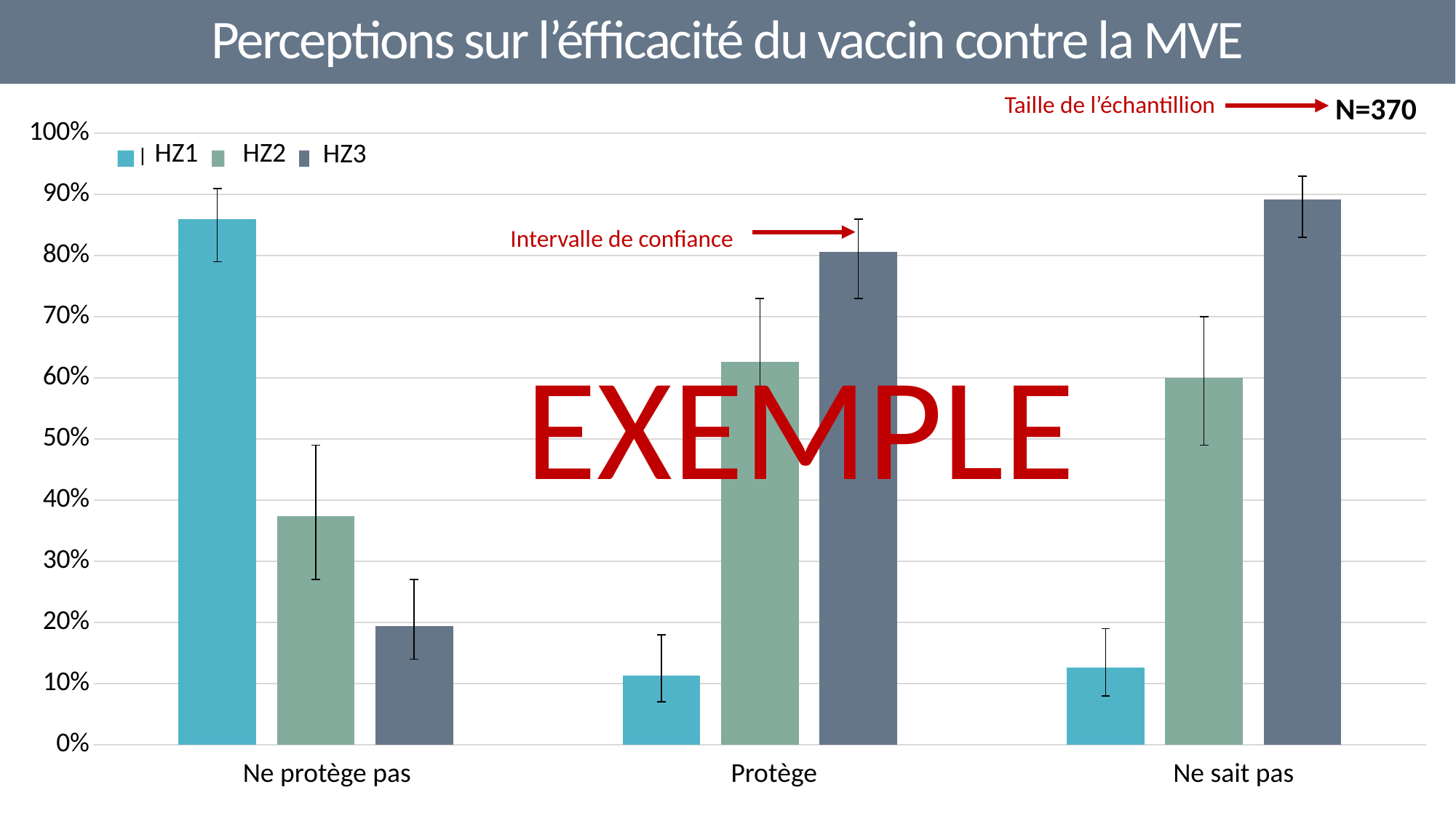

# Perceptions sur l’éfficacité du vaccin contre la MVE
Taille de l’échantillion
N=370

### Chart

| Category | Fish | Egg | Intestine |
|---|---|---|---|
| Ignored | 0.8591549295774648 | 0.37333333333333335 | 0.19424460431654678 |
| Showed interest | 0.11267605633802817 | 0.6266666666666667 | 0.8057553956834532 |
| Consumed | 0.1267605633802817 | 0.6 | 0.8920863309352518 |
Intervalle de confiance
EXEMPLE
Ne protège pas
Protège
Ne sait pas